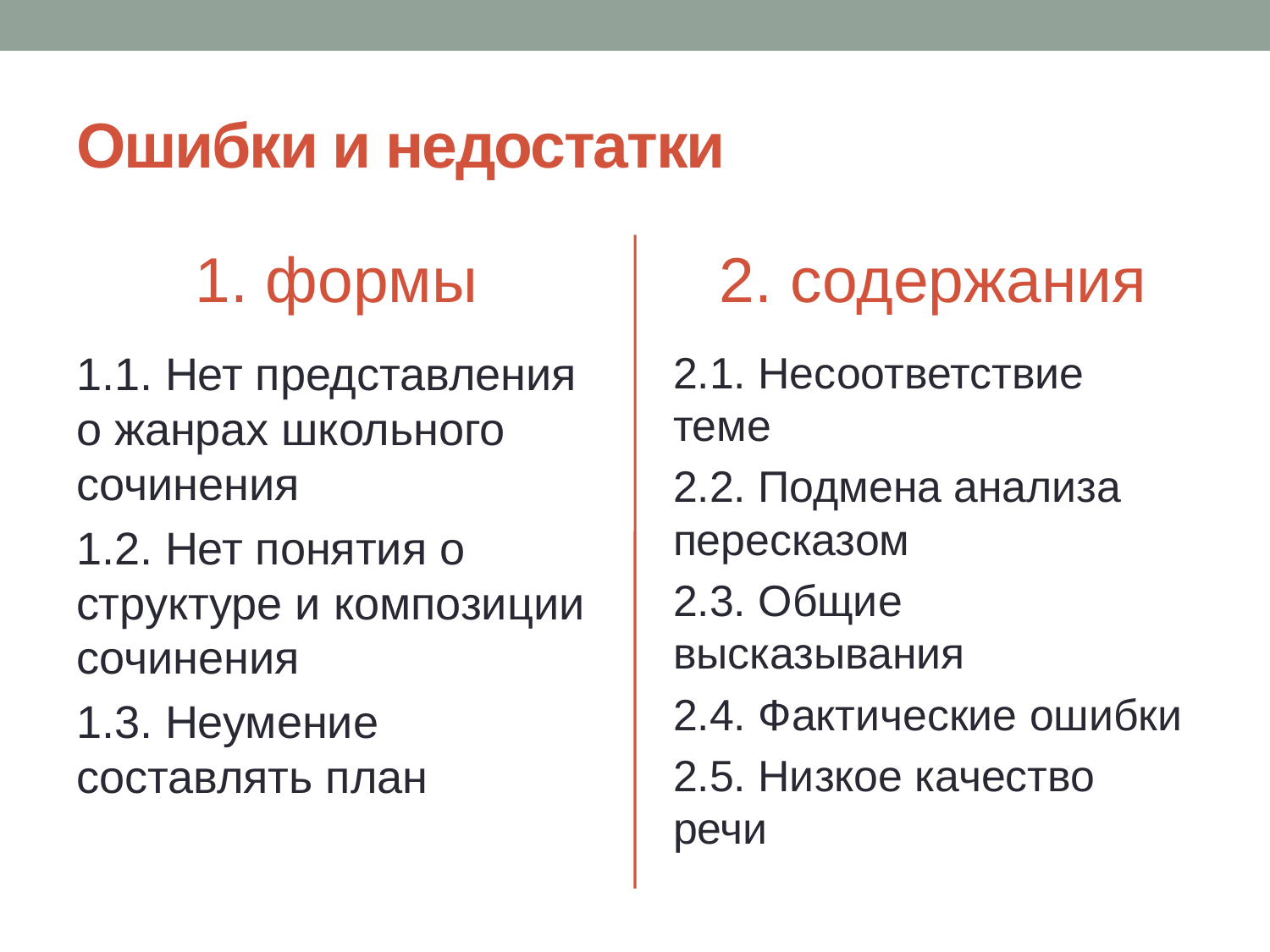

# Ошибки и недостатки
1. формы
2. содержания
1.1. Нет представления о жанрах школьного сочинения
1.2. Нет понятия о структуре и композиции сочинения
1.3. Неумение составлять план

2.1. Несоответствие теме
2.2. Подмена анализа пересказом
2.3. Общие высказывания
2.4. Фактические ошибки
2.5. Низкое качество речи